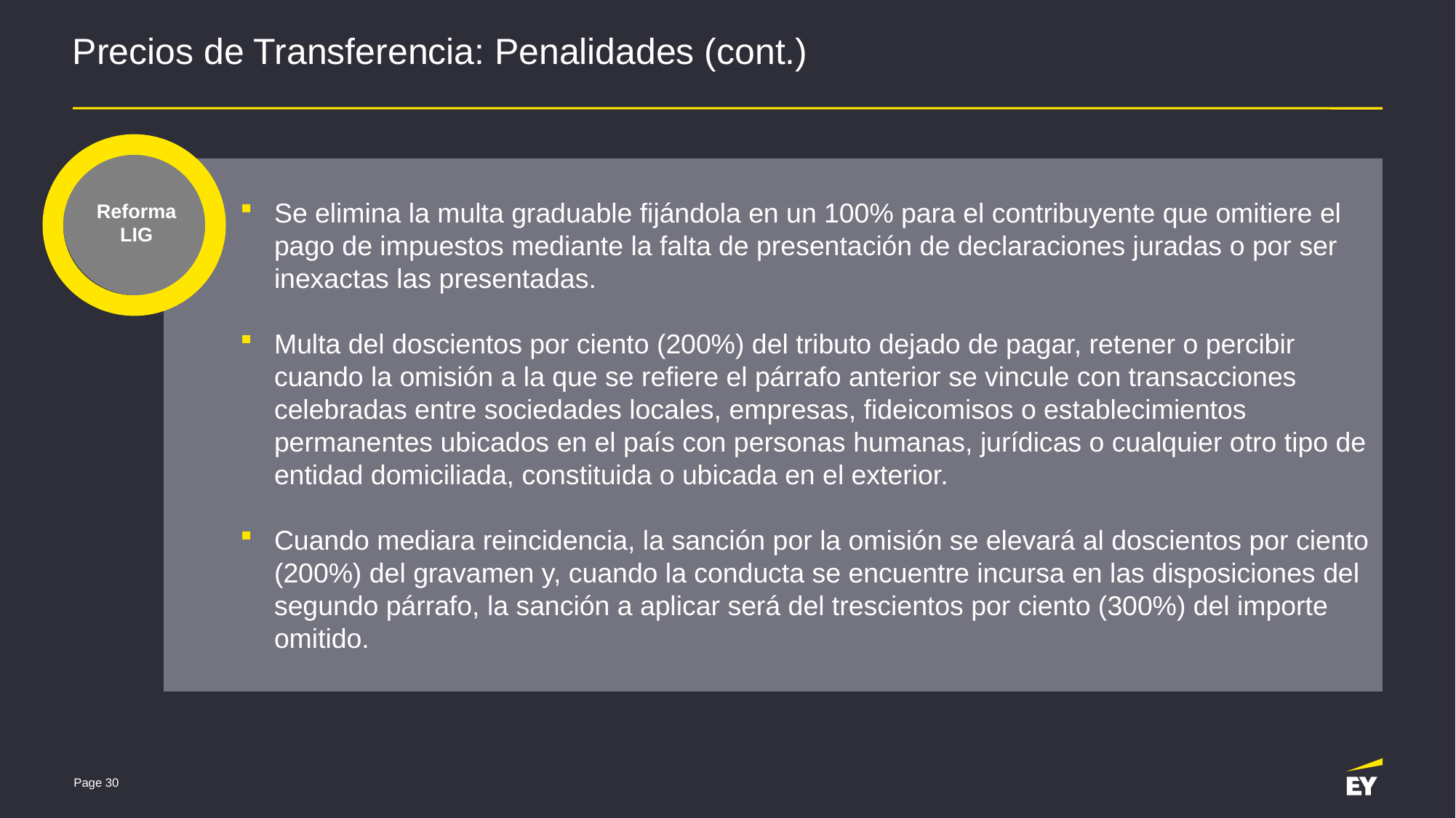

# Precios de Transferencia: Penalidades (cont.)

Reforma
LIG
Se elimina la multa graduable fijándola en un 100% para el contribuyente que omitiere el pago de impuestos mediante la falta de presentación de declaraciones juradas o por ser inexactas las presentadas.

Multa del doscientos por ciento (200%) del tributo dejado de pagar, retener o percibir cuando la omisión a la que se refiere el párrafo anterior se vincule con transacciones celebradas entre sociedades locales, empresas, fideicomisos o establecimientos permanentes ubicados en el país con personas humanas, jurídicas o cualquier otro tipo de entidad domiciliada, constituida o ubicada en el exterior.

Cuando mediara reincidencia, la sanción por la omisión se elevará al doscientos por ciento (200%) del gravamen y, cuando la conducta se encuentre incursa en las disposiciones del segundo párrafo, la sanción a aplicar será del trescientos por ciento (300%) del importe omitido.
Page 30